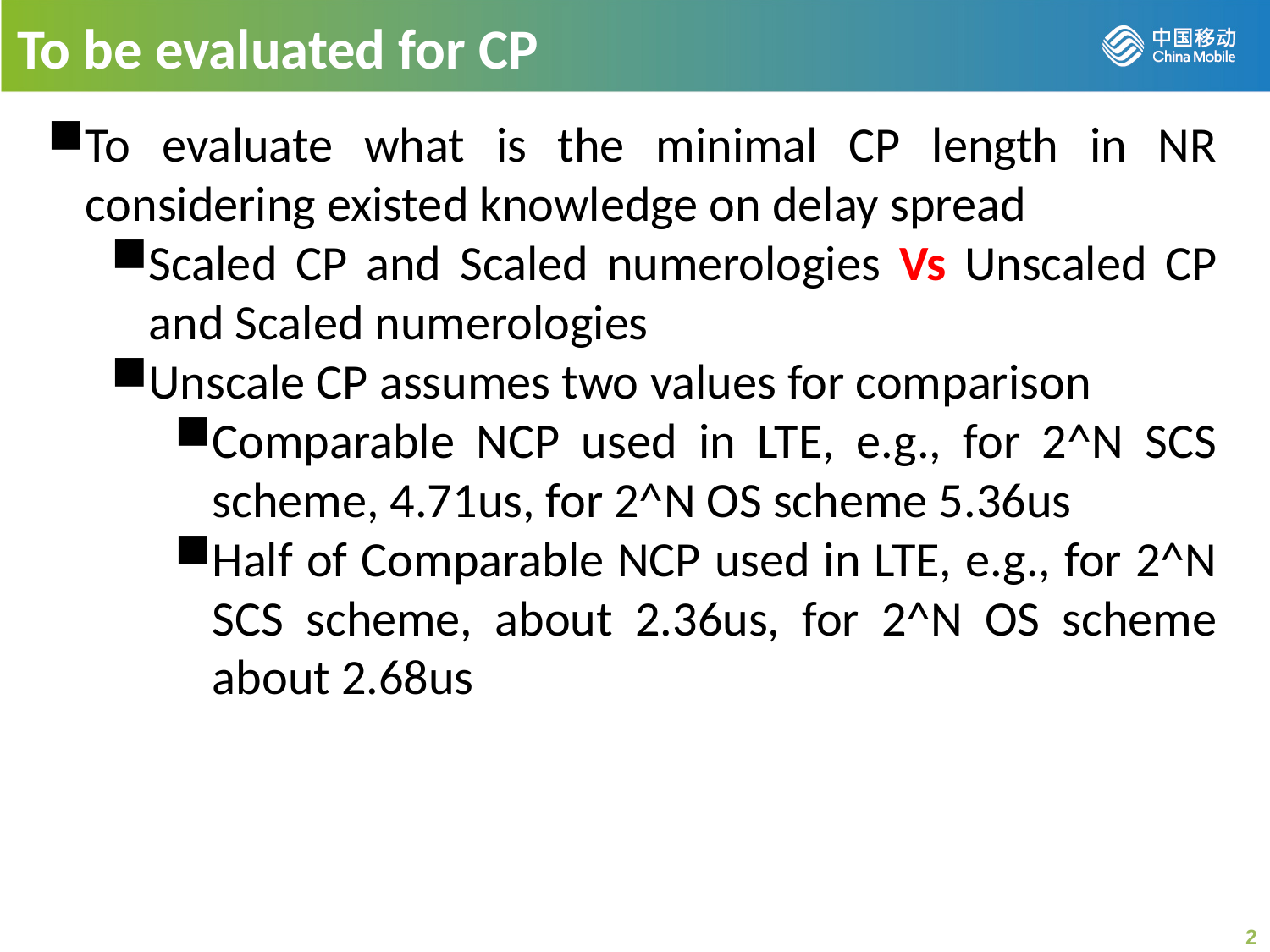

To be evaluated for CP

To evaluate what is the minimal CP length in NR considering existed knowledge on delay spread
Scaled CP and Scaled numerologies Vs Unscaled CP and Scaled numerologies
Unscale CP assumes two values for comparison
Comparable NCP used in LTE, e.g., for 2^N SCS scheme, 4.71us, for 2^N OS scheme 5.36us
Half of Comparable NCP used in LTE, e.g., for 2^N SCS scheme, about 2.36us, for 2^N OS scheme about 2.68us